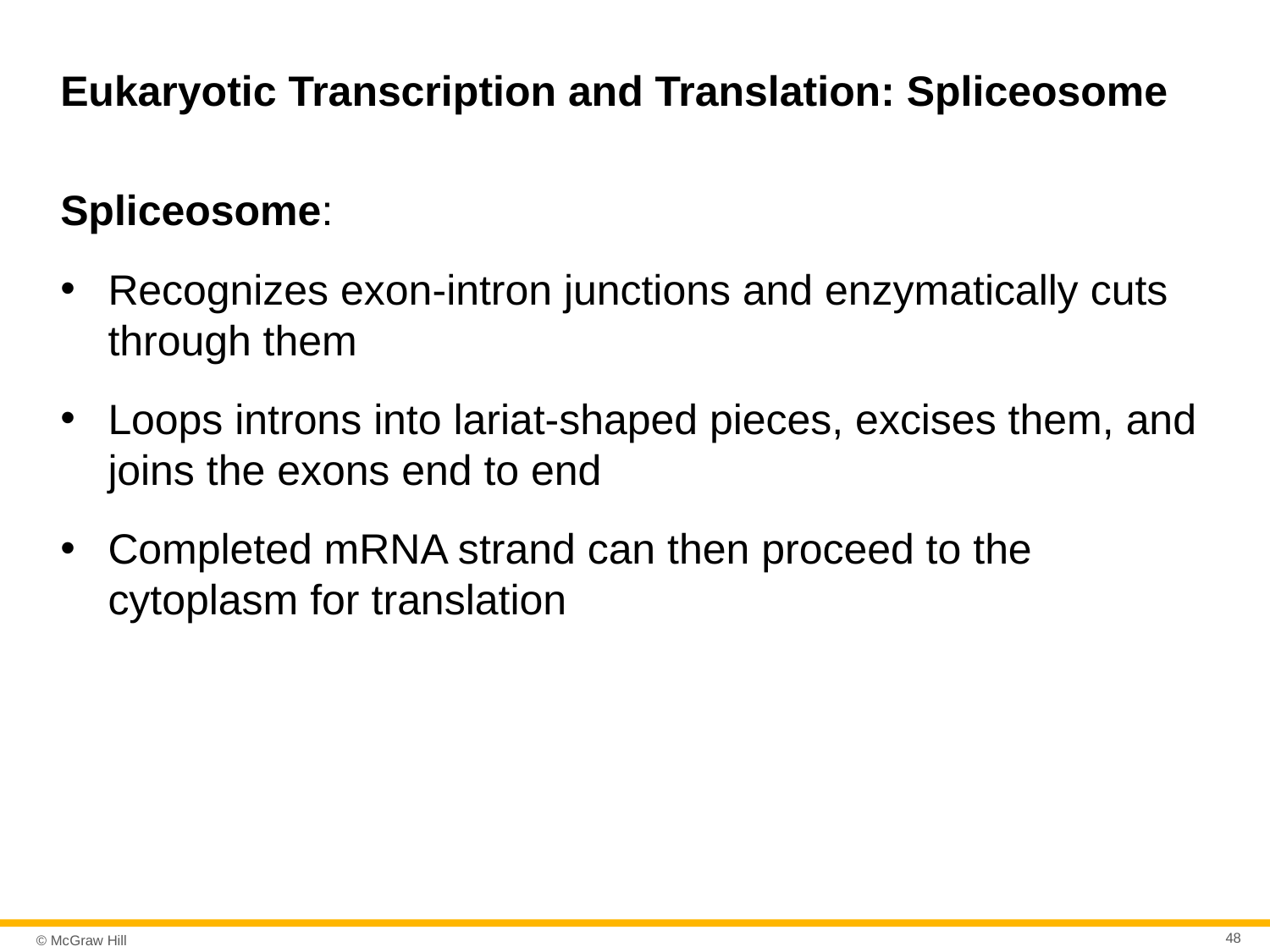

# Eukaryotic Transcription and Translation: Spliceosome
Spliceosome:
Recognizes exon-intron junctions and enzymatically cuts through them
Loops introns into lariat-shaped pieces, excises them, and joins the exons end to end
Completed mRNA strand can then proceed to the cytoplasm for translation